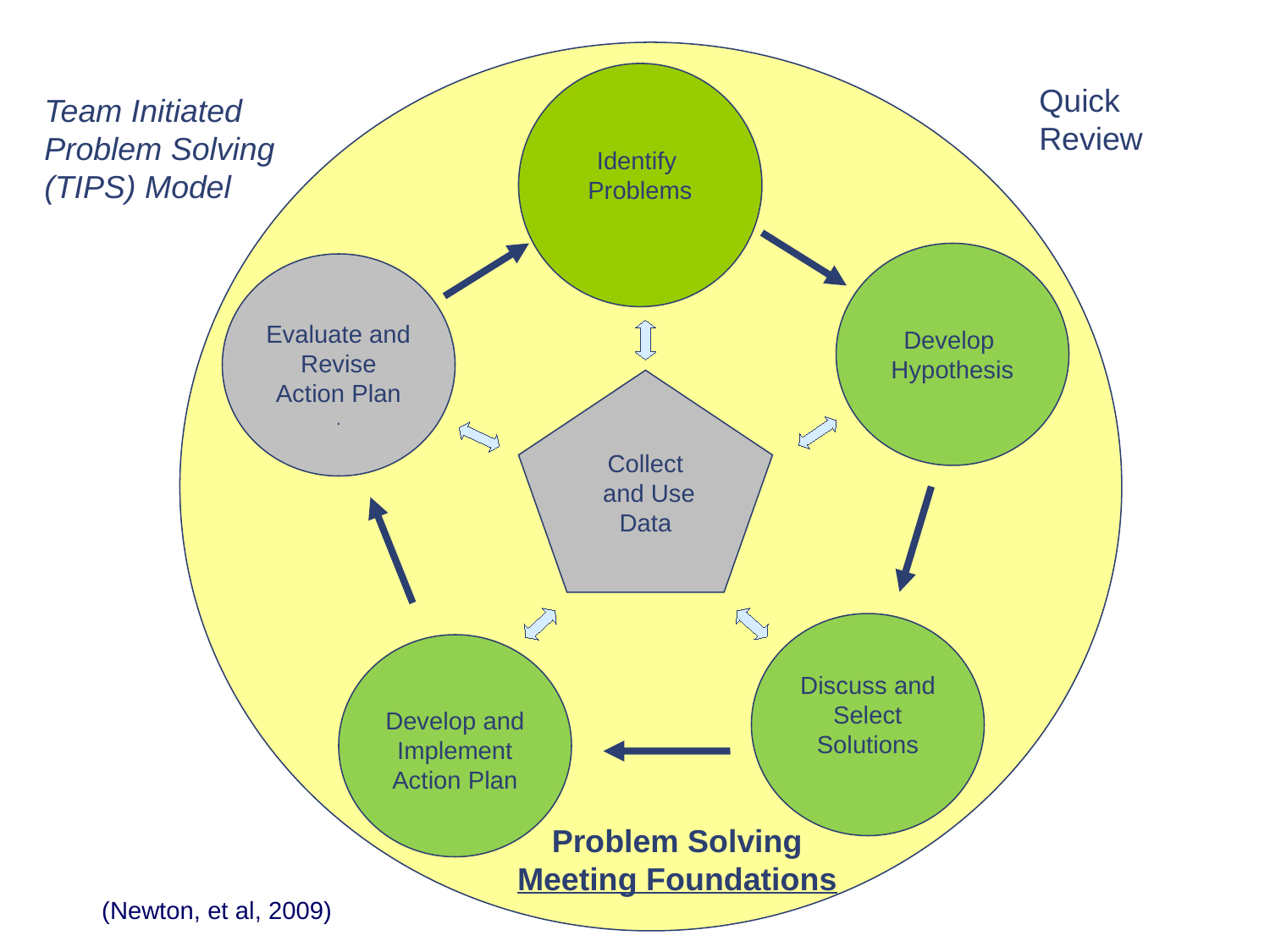

Identify
Problems

Quick Review
Team Initiated Problem Solving (TIPS) Model

Develop
Hypothesis

Evaluate and
Revise
Action Plan
.

Collect
 and Use
Data

Discuss and
Select
Solutions

Develop and
Implement
Action Plan

Problem Solving Meeting Foundations
(Newton, et al, 2009)